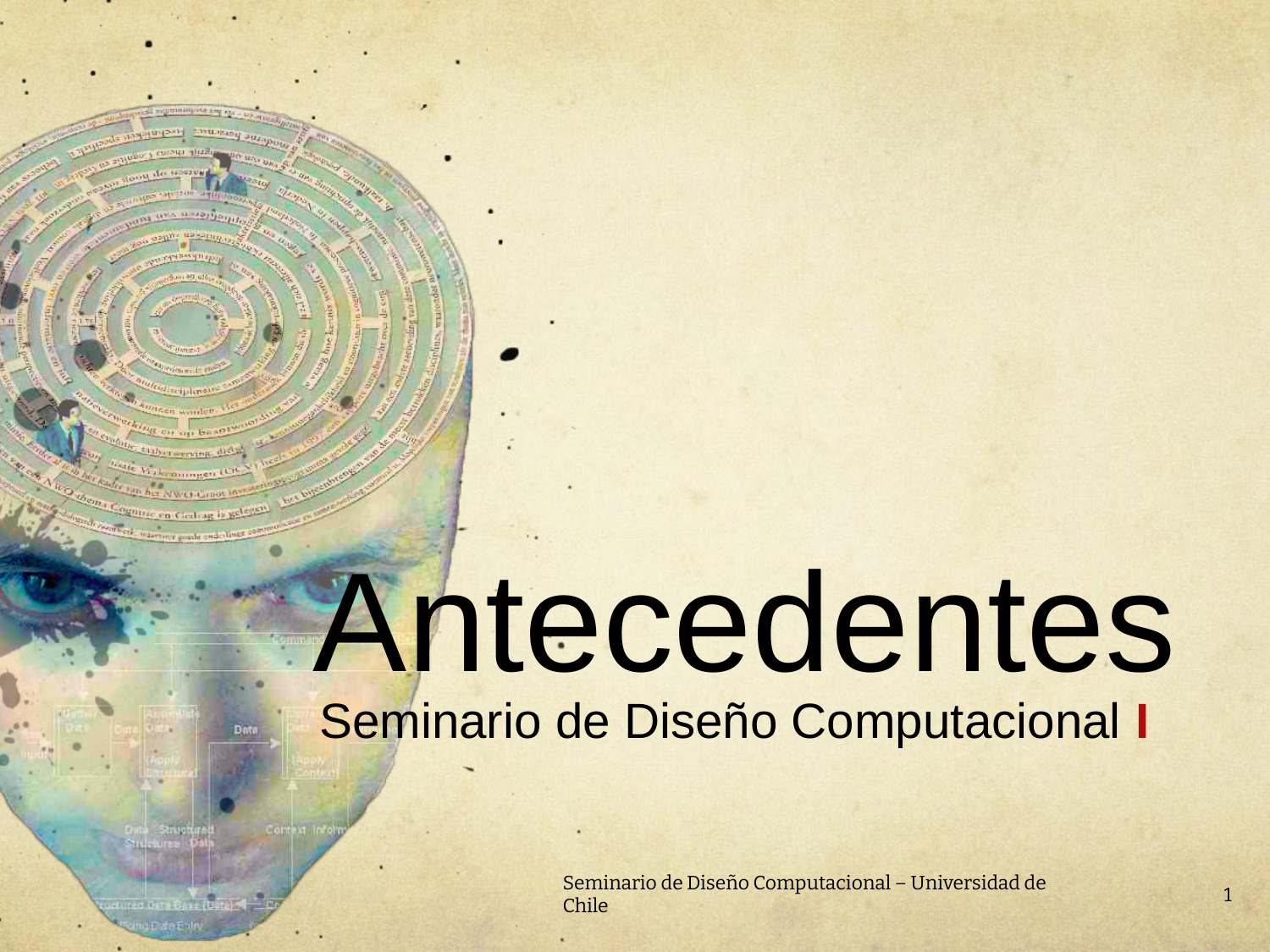

# Antecedentes
Seminario de Diseño Computacional I
Seminario de Diseño Computacional – Universidad de Chile
1